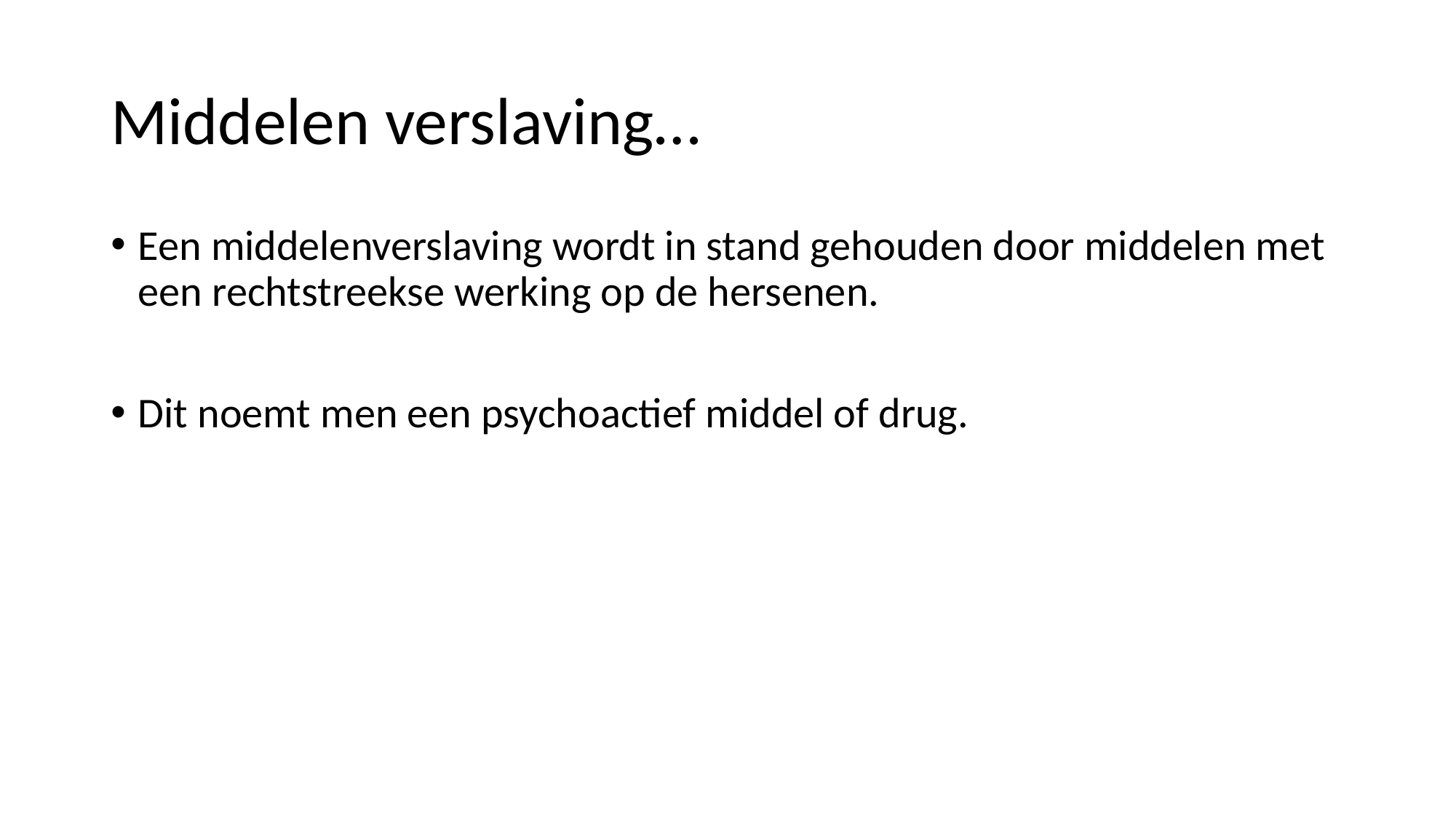

# Middelen verslaving…
Een middelenverslaving wordt in stand gehouden door middelen met een rechtstreekse werking op de hersenen.

Dit noemt men een psychoactief middel of drug.